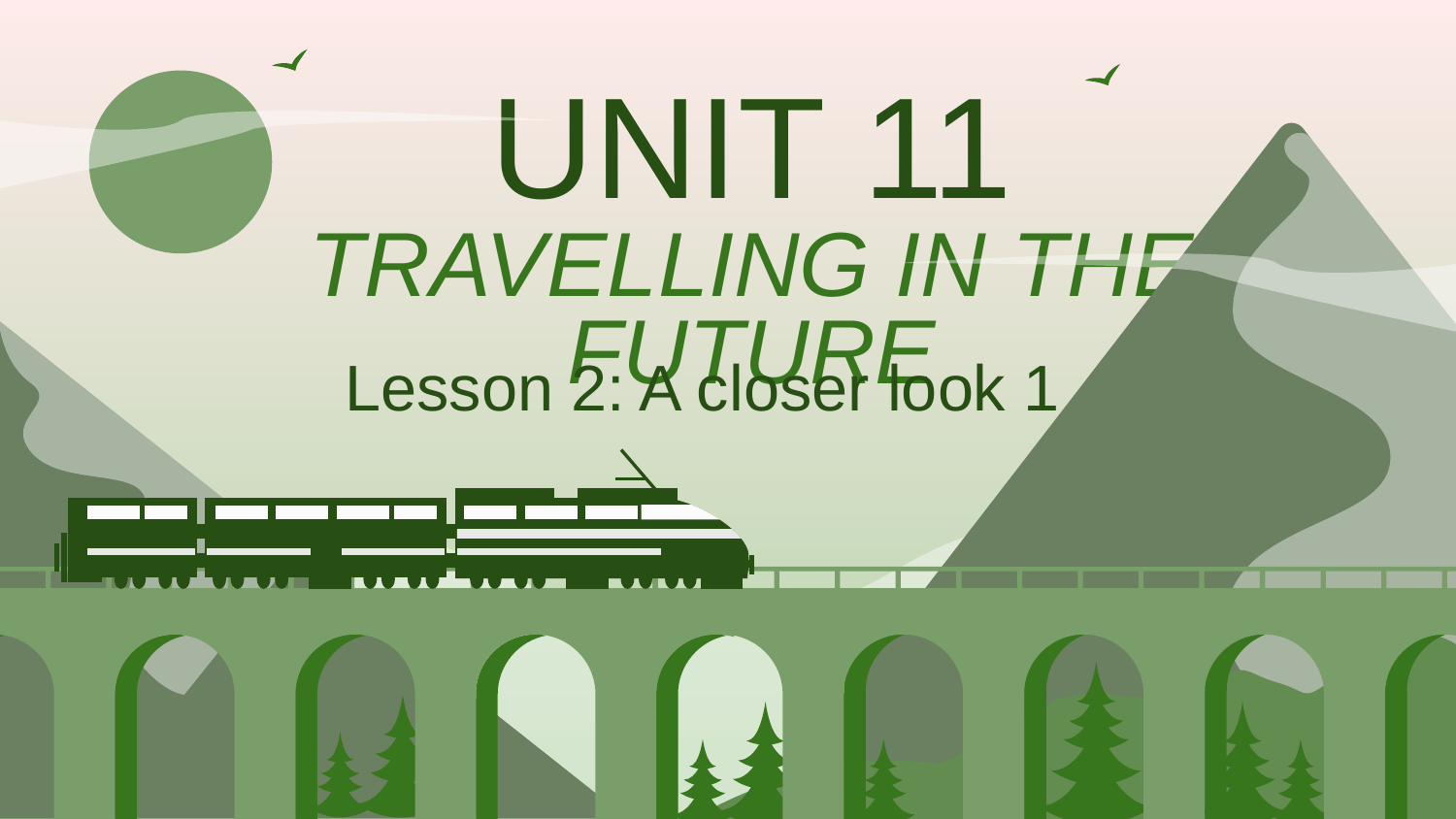

# UNIT 11
TRAVELLING IN THE FUTURE

Lesson 2: A closer look 1